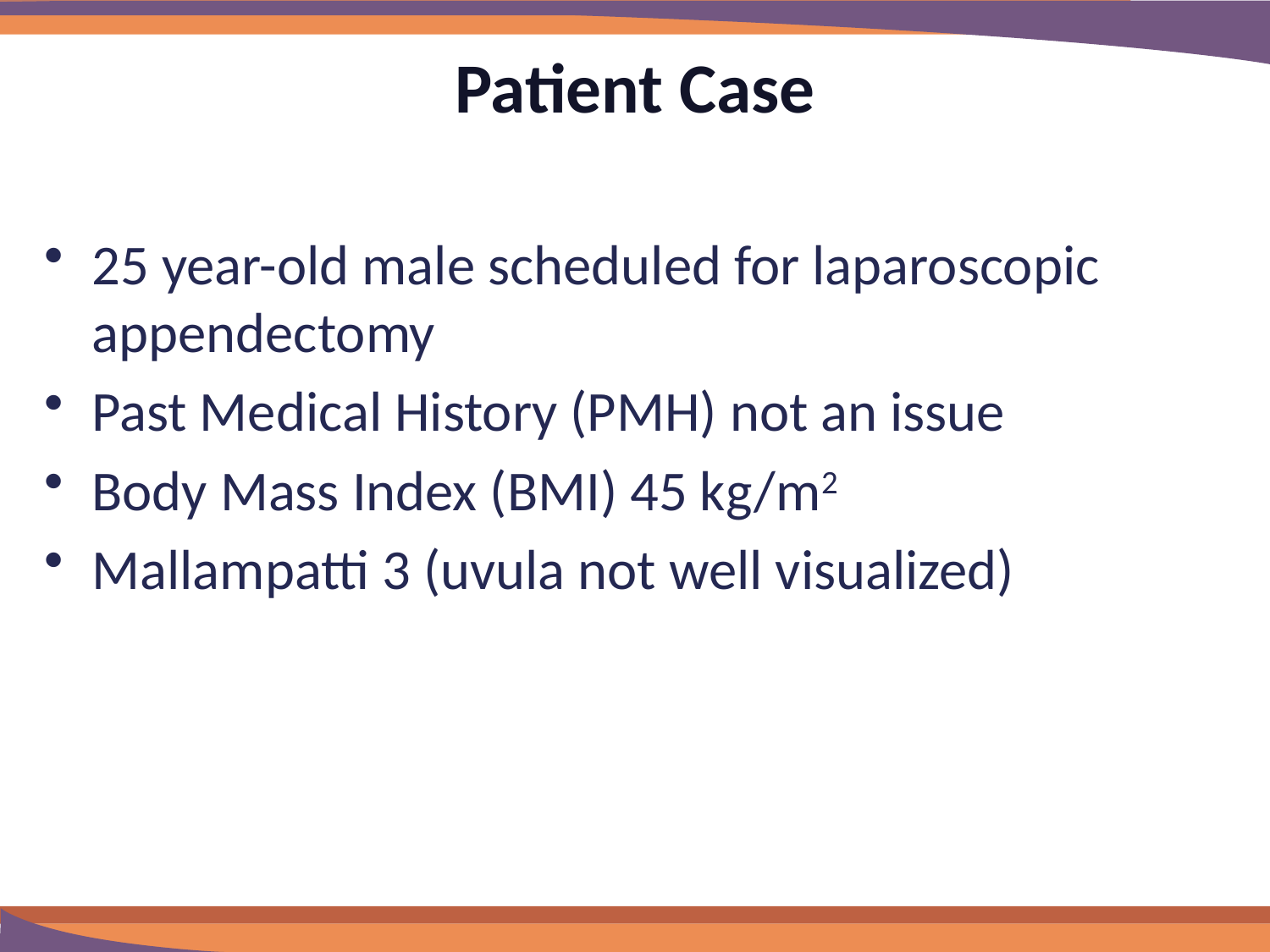

# Patient Case
25 year-old male scheduled for laparoscopic appendectomy
Past Medical History (PMH) not an issue
Body Mass Index (BMI) 45 kg/m2
Mallampatti 3 (uvula not well visualized)